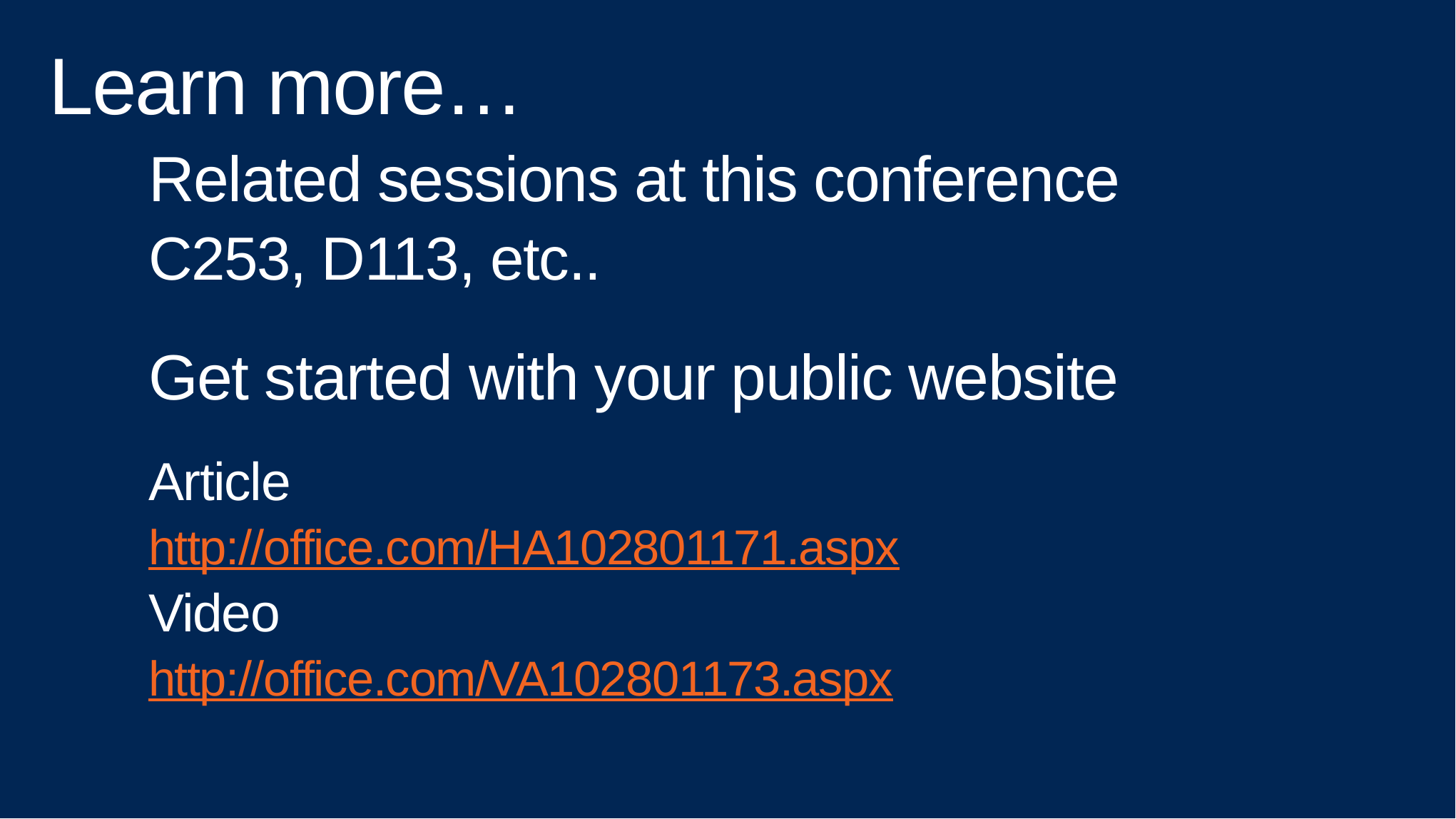

# Learn more…
Related sessions at this conference
C253, D113, etc..

Get started with your public website

Article
http://office.com/HA102801171.aspx
Video
http://office.com/VA102801173.aspx